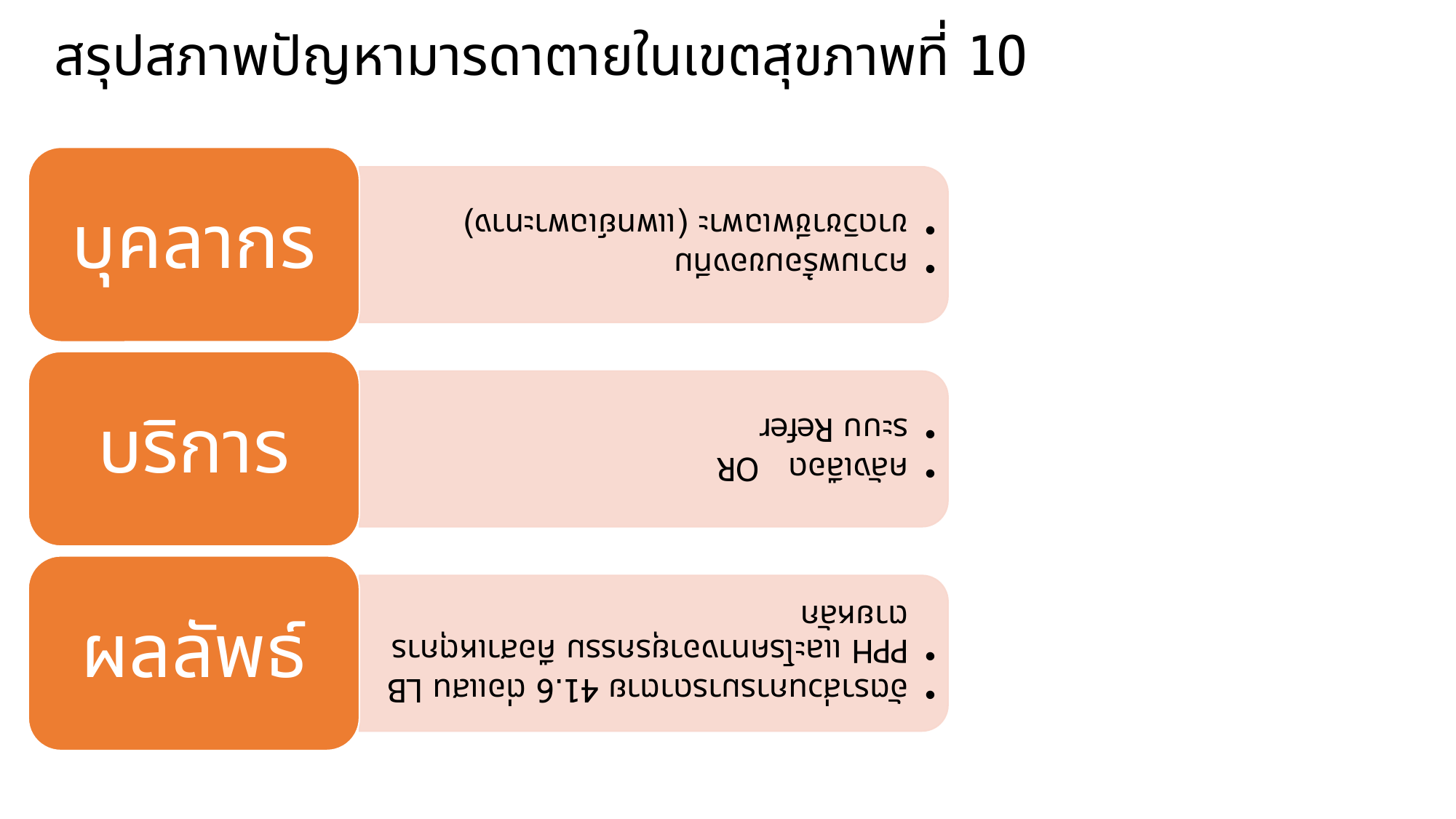

สรุปสภาพปัญหามารดาตายในเขตสุขภาพที่ 10
ความพร้อมของทีม
ขาดวิชาชีพเฉพาะ (แพทย์เฉพาะทาง)
บุคลากร
คลังเลือด   OR
ระบบ Refer
บริการ
อัตราส่วนการมารดาตาย 41.6 ต่อแสน LB
PPH และโรคทางอายุรกรรม คือสาเหตุการตายหลัก
ผลลัพธ์